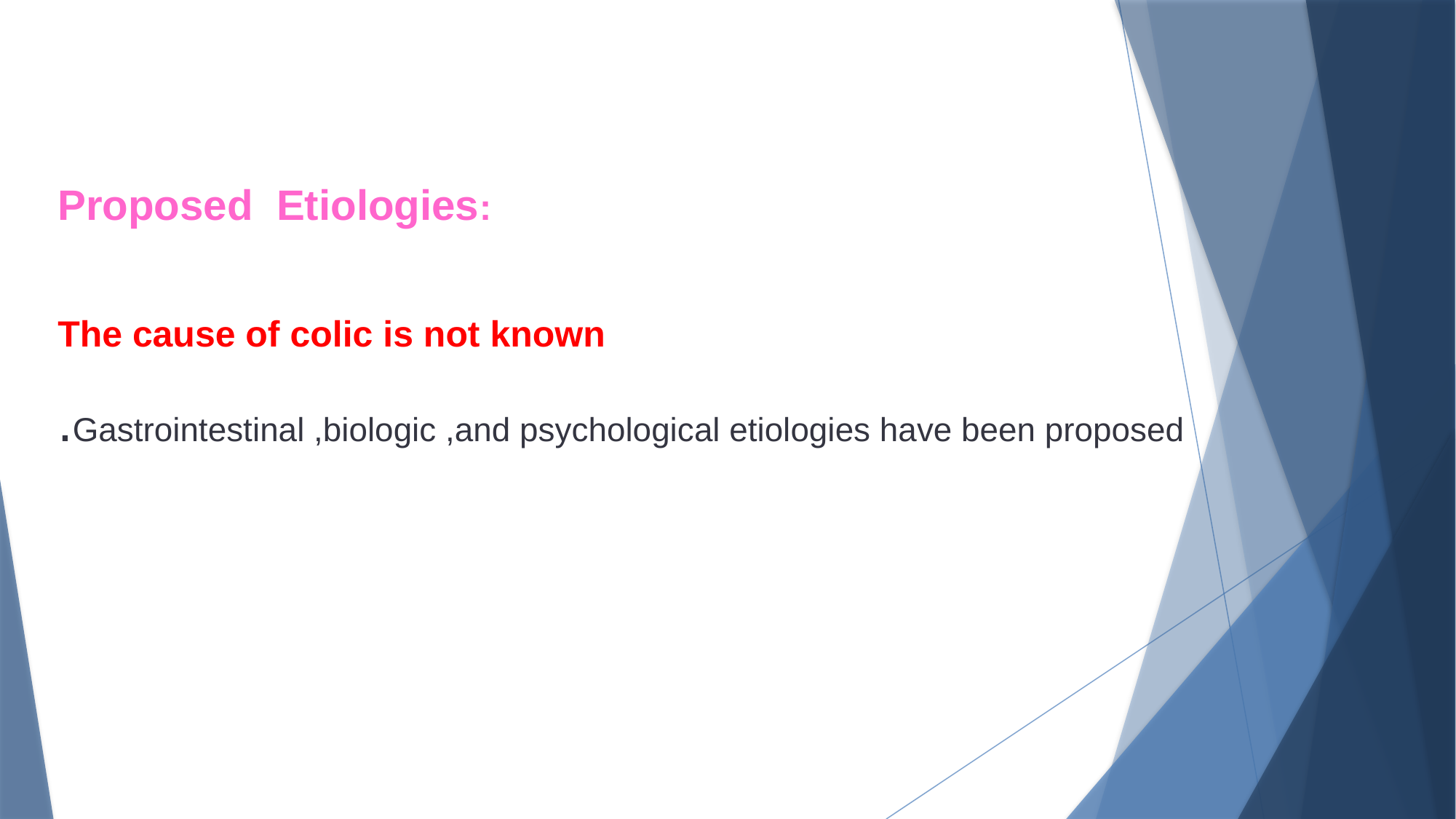

# Proposed  Etiologies: The cause of colic is not known Gastrointestinal ,biologic ,and psychological etiologies have been proposed.